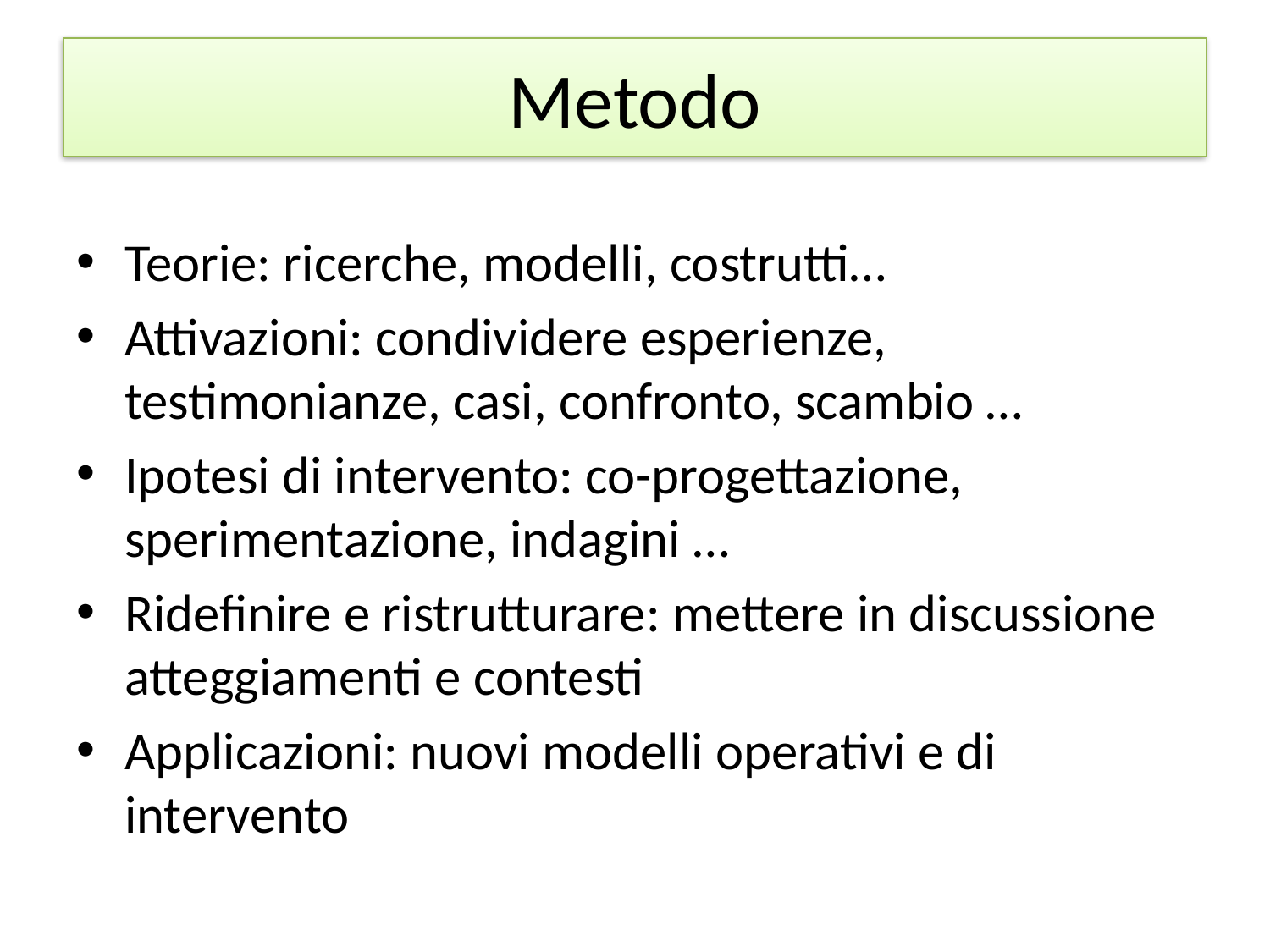

# Metodo
Teorie: ricerche, modelli, costrutti…
Attivazioni: condividere esperienze, testimonianze, casi, confronto, scambio …
Ipotesi di intervento: co-progettazione, sperimentazione, indagini …
Ridefinire e ristrutturare: mettere in discussione atteggiamenti e contesti
Applicazioni: nuovi modelli operativi e di intervento